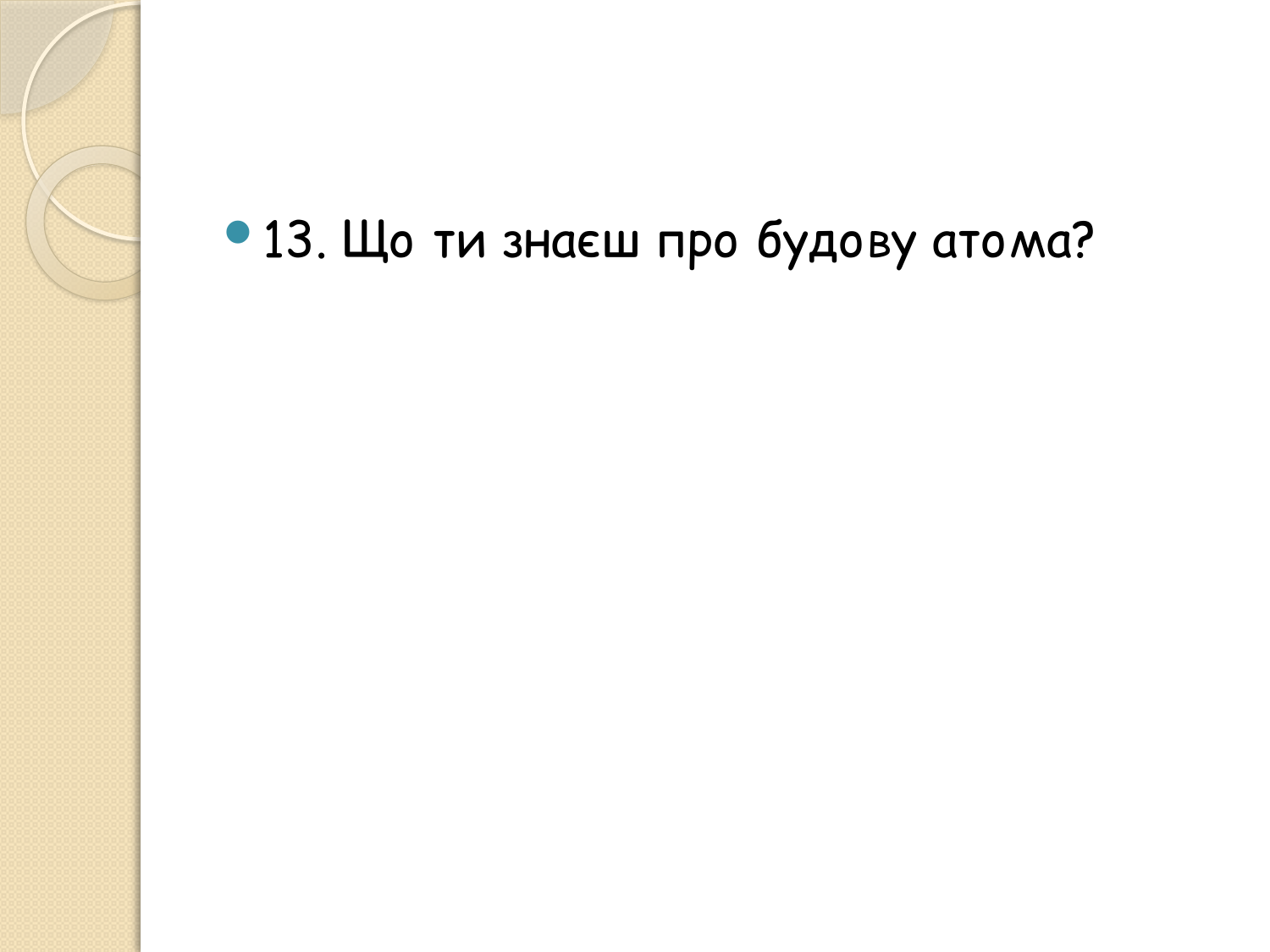

#
13. Що ти знаєш про будову атома?